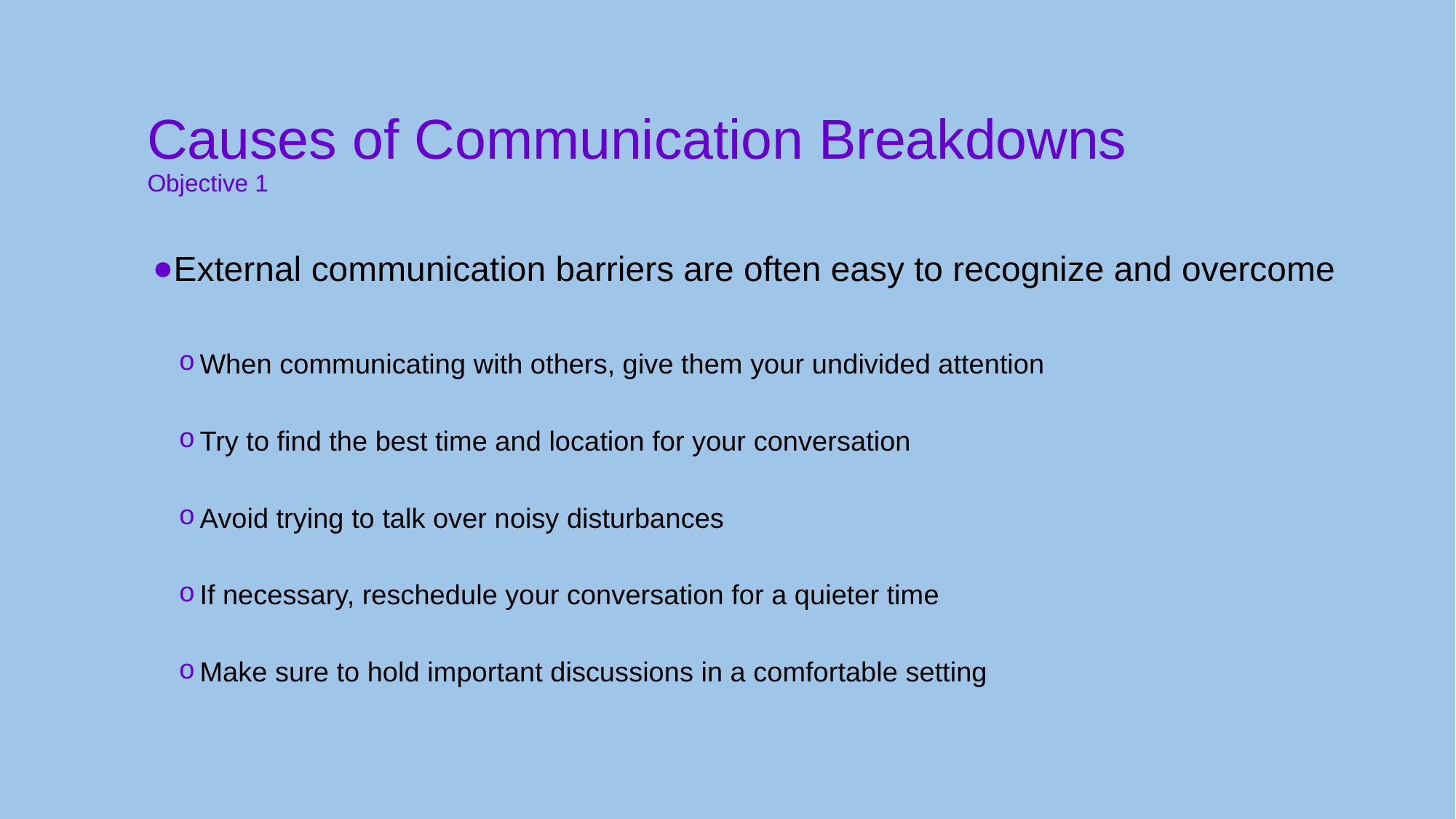

# Causes of Communication Breakdowns Objective 1
External communication barriers are often easy to recognize and overcome

When communicating with others, give them your undivided attention

Try to find the best time and location for your conversation

Avoid trying to talk over noisy disturbances

If necessary, reschedule your conversation for a quieter time

Make sure to hold important discussions in a comfortable setting